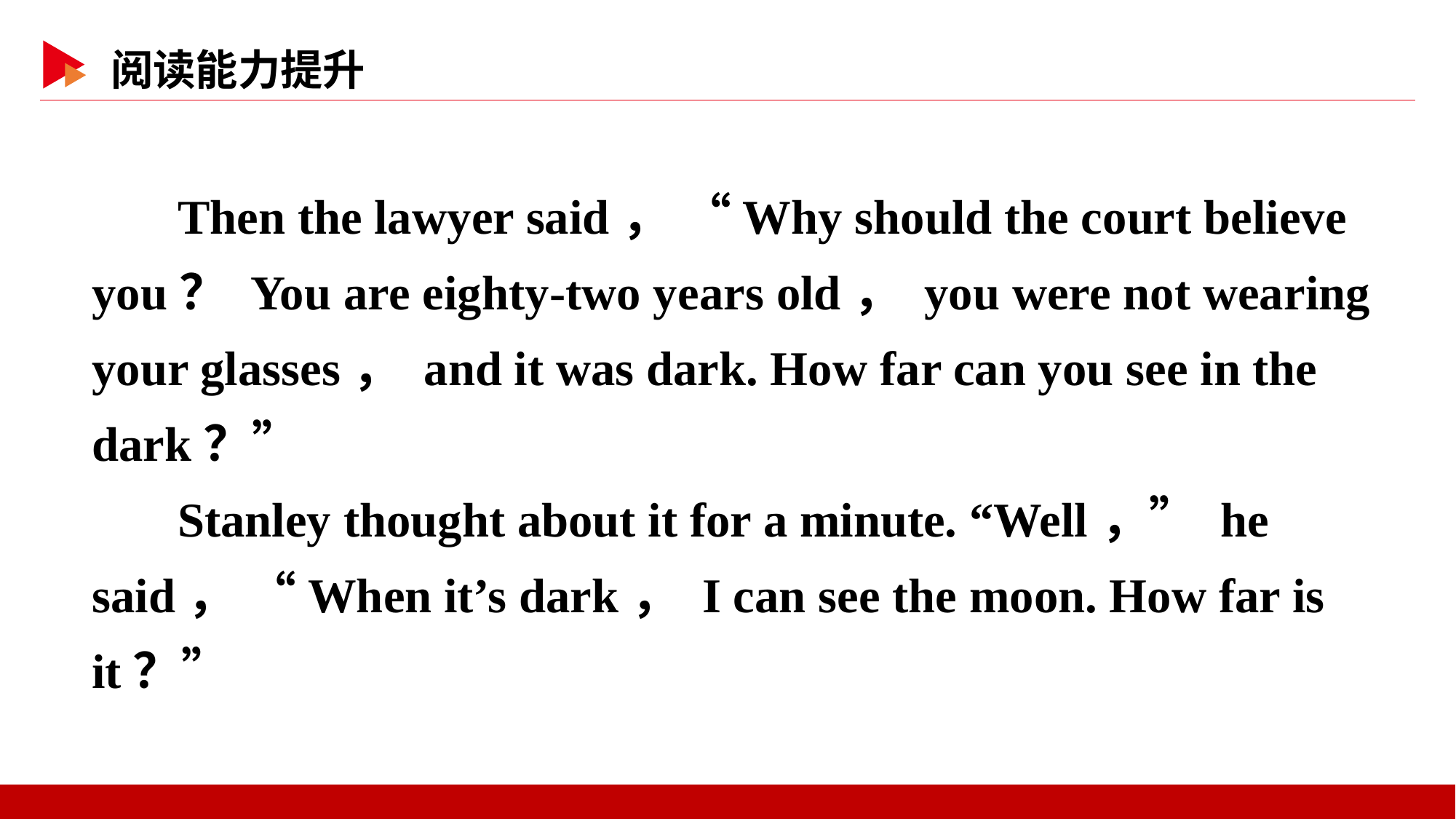

Then the lawyer said， “Why should the court believe you？ You are eighty-two years old， you were not wearing your glasses， and it was dark. How far can you see in the dark？”
Stanley thought about it for a minute. “Well，” he said， “When it’s dark， I can see the moon. How far is it？”